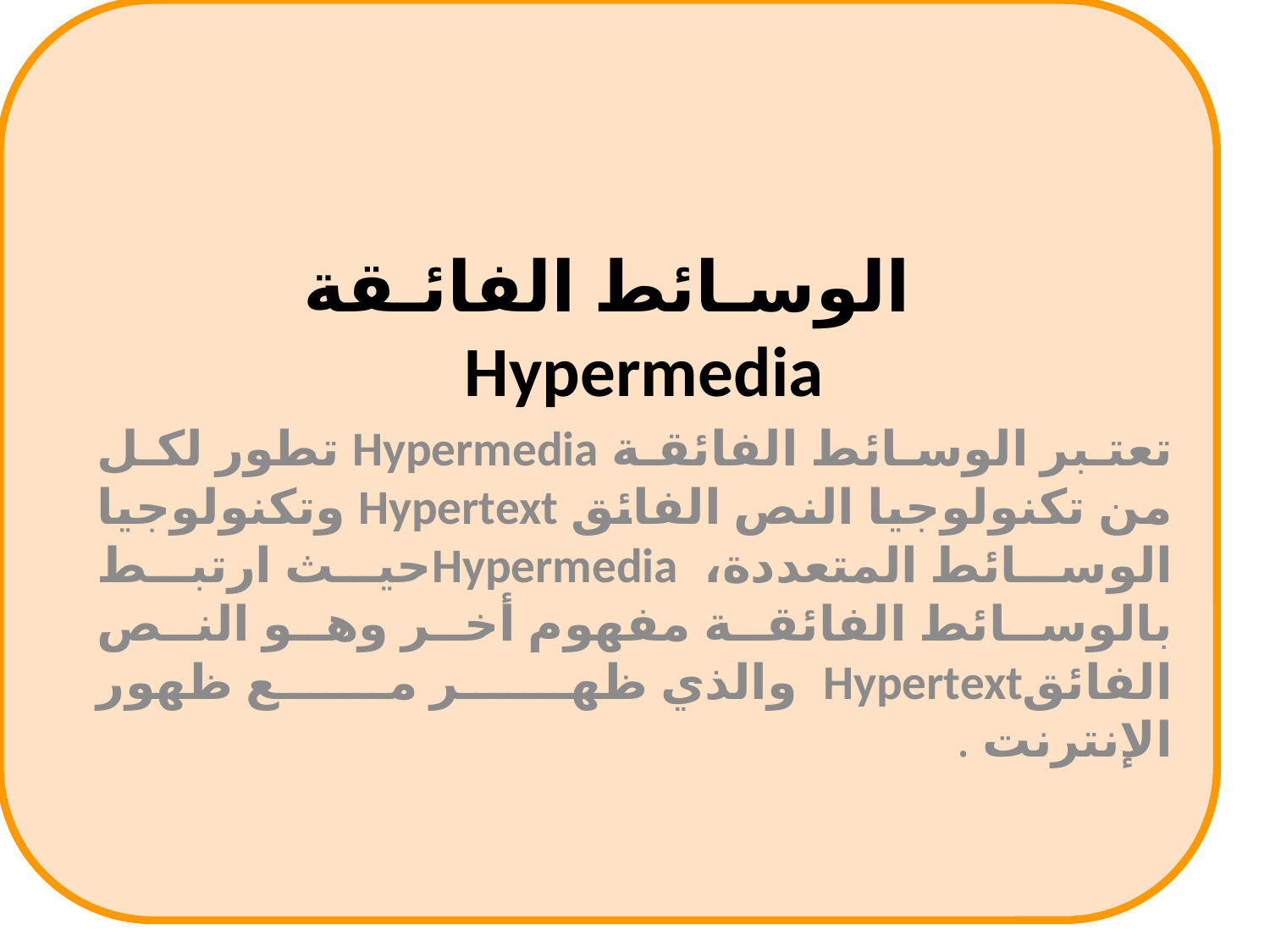

# الوسـائط الفائـقة     Hypermedia
تعتبر الوسائط الفائقة Hypermedia تطور لكل من تكنولوجيا النص الفائق Hypertext وتكنولوجيا الوسائط المتعددة،  Hypermediaحيث ارتبط بالوسائط الفائقة مفهوم أخر وهو النص الفائقHypertext  والذي ظهر مع ظهور الإنترنت .